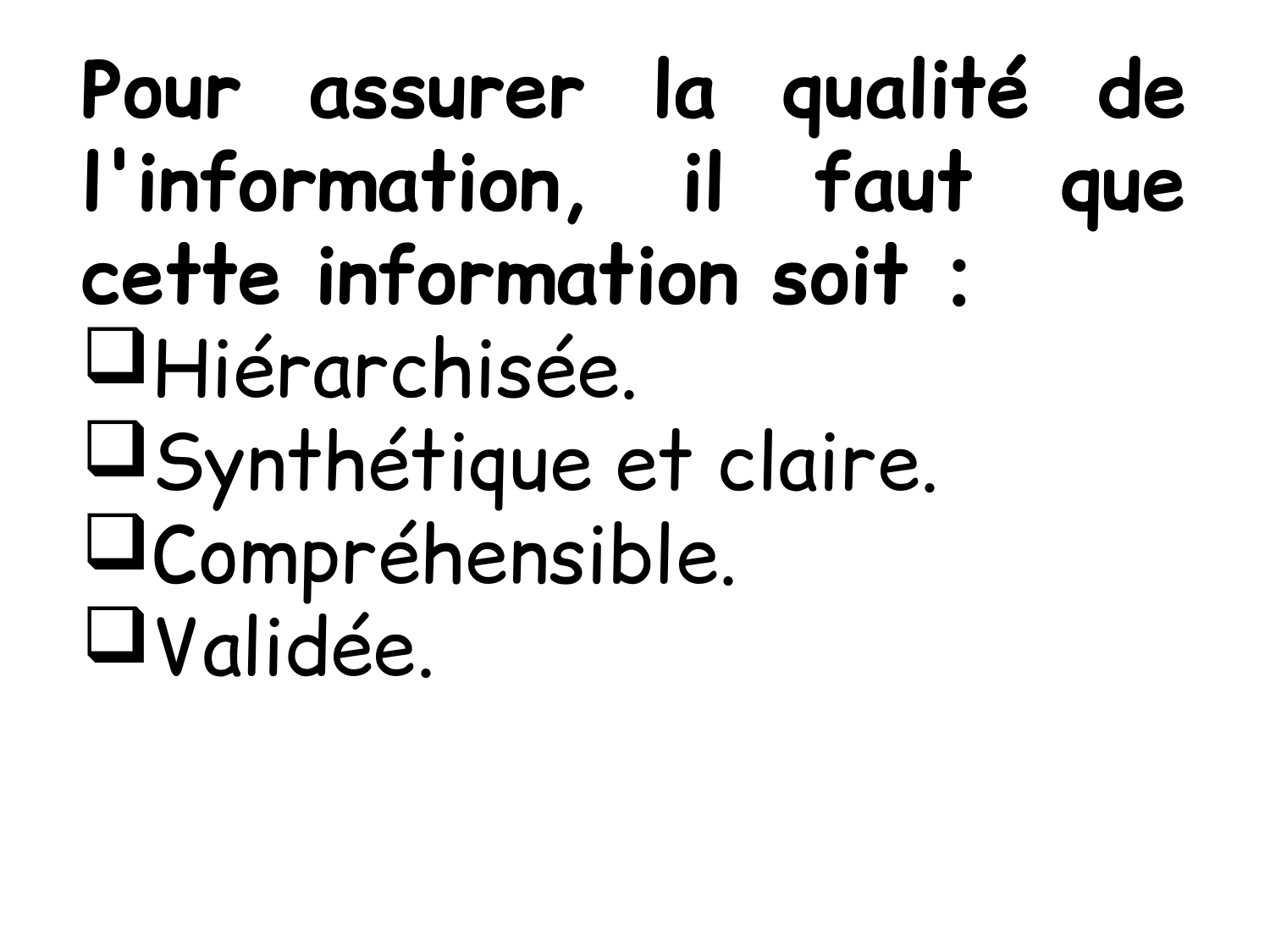

Pour assurer la qualité de l'information, il faut que cette information soit :
Hiérarchisée.
Synthétique et claire.
Compréhensible.
Validée.